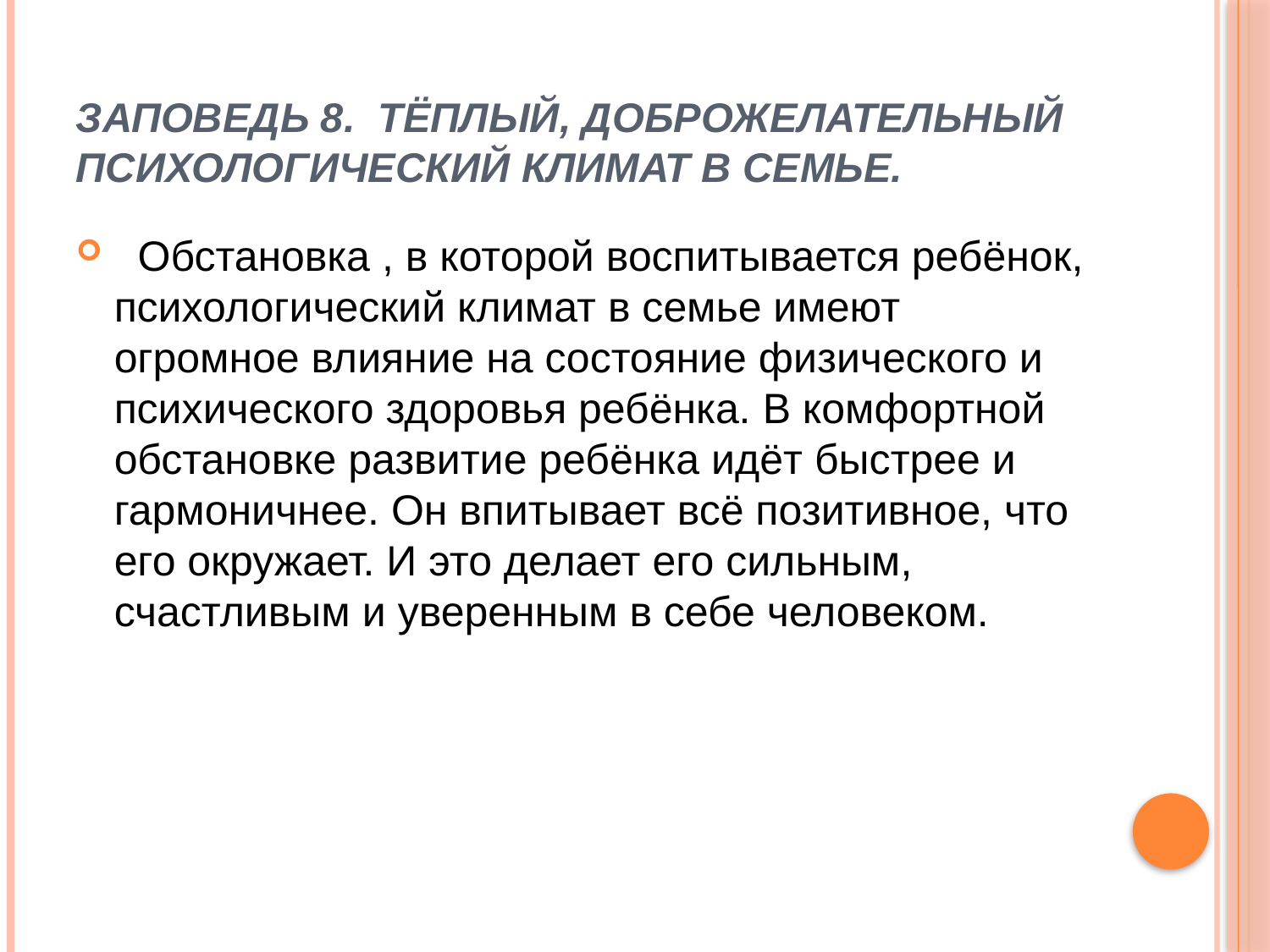

# Заповедь 8.  Тёплый, доброжелательный психологический климат в семье.
  Обстановка , в которой воспитывается ребёнок, психологический климат в семье имеют огромное влияние на состояние физического и психического здоровья ребёнка. В комфортной обстановке развитие ребёнка идёт быстрее и гармоничнее. Он впитывает всё позитивное, что его окружает. И это делает его сильным, счастливым и уверенным в себе человеком.